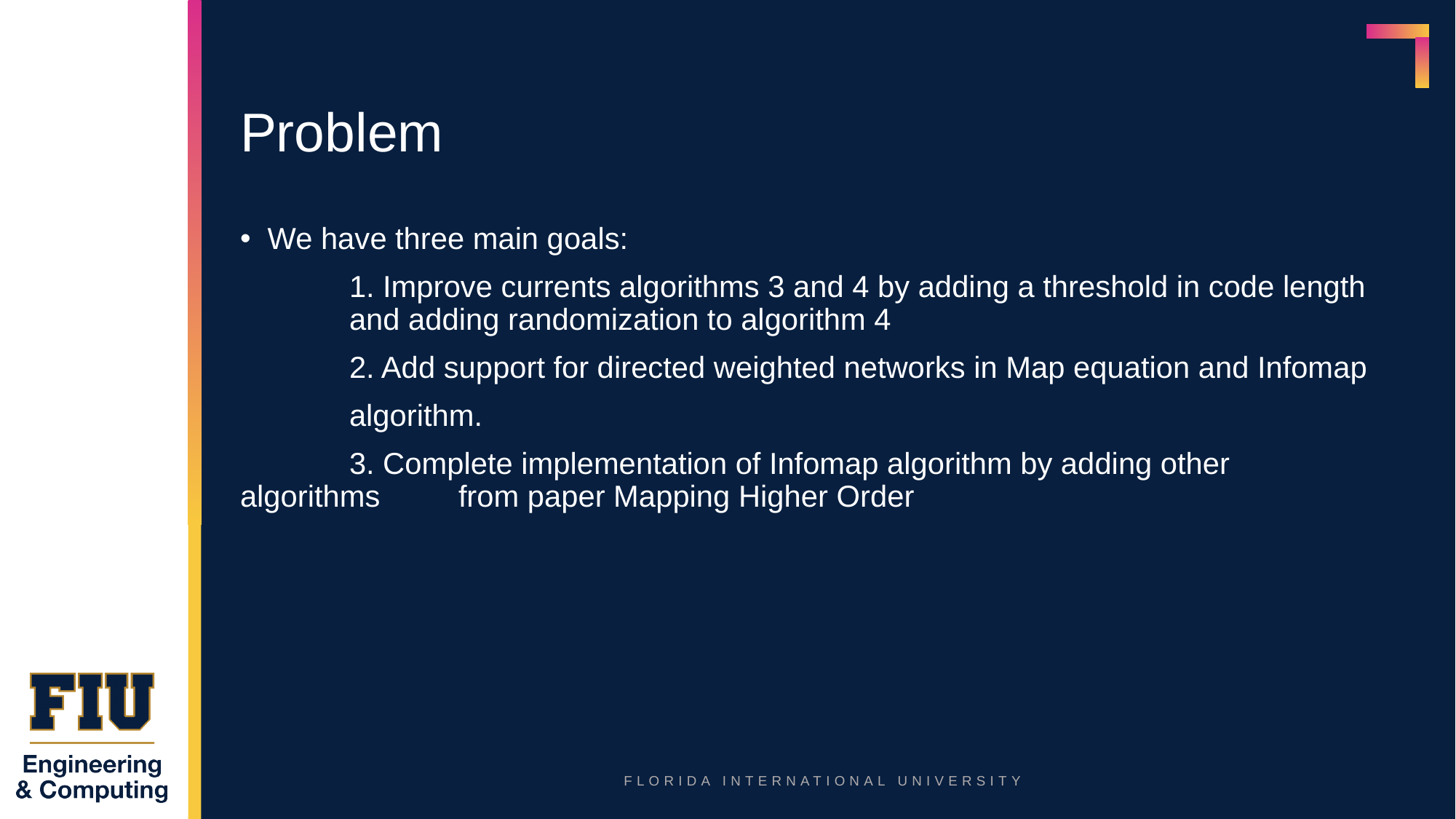

# Problem
We have three main goals:
	1. Improve currents algorithms 3 and 4 by adding a threshold in code length 	and adding randomization to algorithm 4
	2. Add support for directed weighted networks in Map equation and Infomap
	algorithm.
	3. Complete implementation of Infomap algorithm by adding other algorithms 	from paper Mapping Higher Order